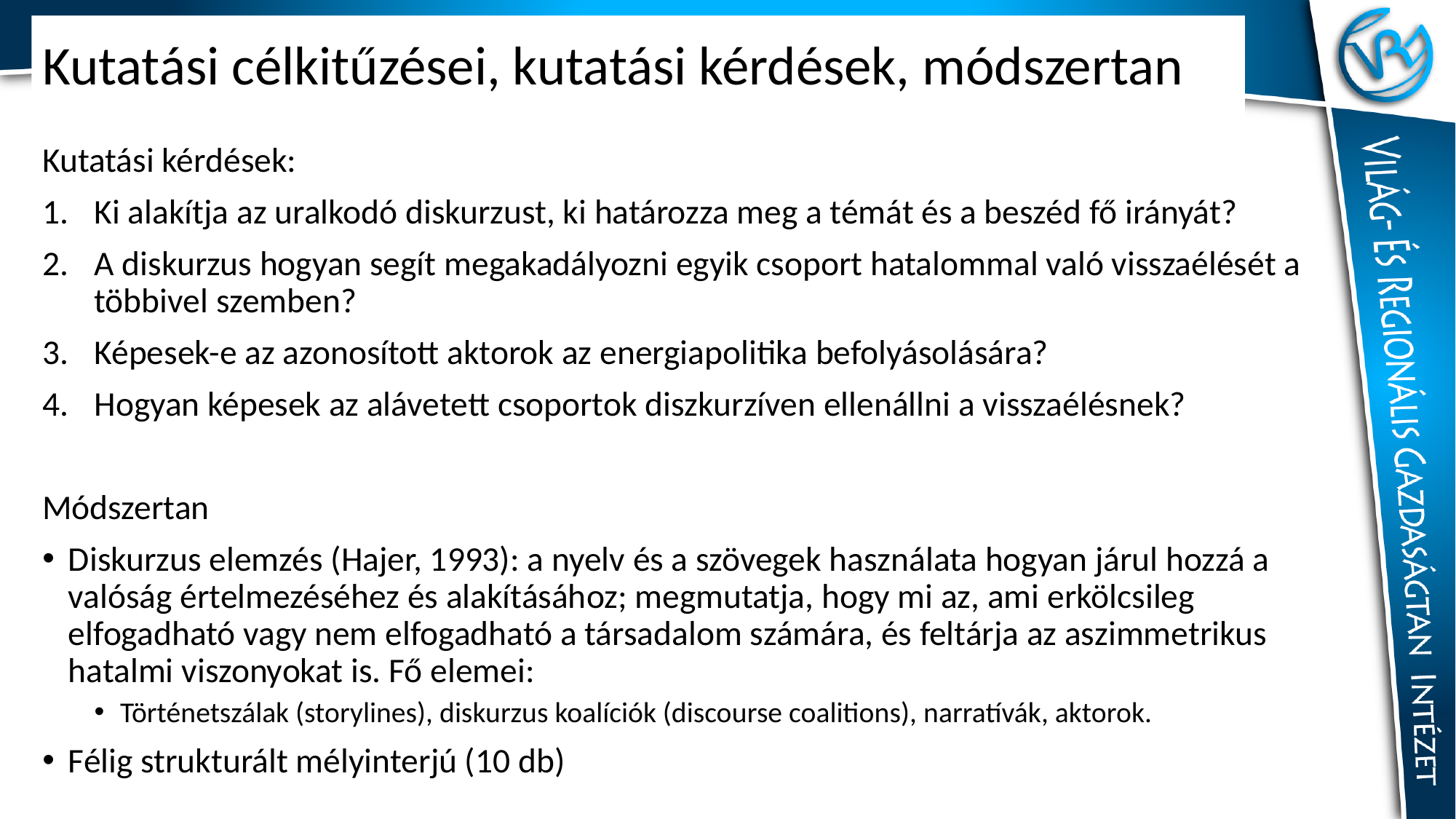

# Kutatási célkitűzései, kutatási kérdések, módszertan
Kutatási kérdések:
Ki alakítja az uralkodó diskurzust, ki határozza meg a témát és a beszéd fő irányát?
A diskurzus hogyan segít megakadályozni egyik csoport hatalommal való visszaélését a többivel szemben?
Képesek-e az azonosított aktorok az energiapolitika befolyásolására?
Hogyan képesek az alávetett csoportok diszkurzíven ellenállni a visszaélésnek?

Módszertan
Diskurzus elemzés (Hajer, 1993): a nyelv és a szövegek használata hogyan járul hozzá a valóság értelmezéséhez és alakításához; megmutatja, hogy mi az, ami erkölcsileg elfogadható vagy nem elfogadható a társadalom számára, és feltárja az aszimmetrikus hatalmi viszonyokat is. Fő elemei:
Történetszálak (storylines), diskurzus koalíciók (discourse coalitions), narratívák, aktorok.
Félig strukturált mélyinterjú (10 db)